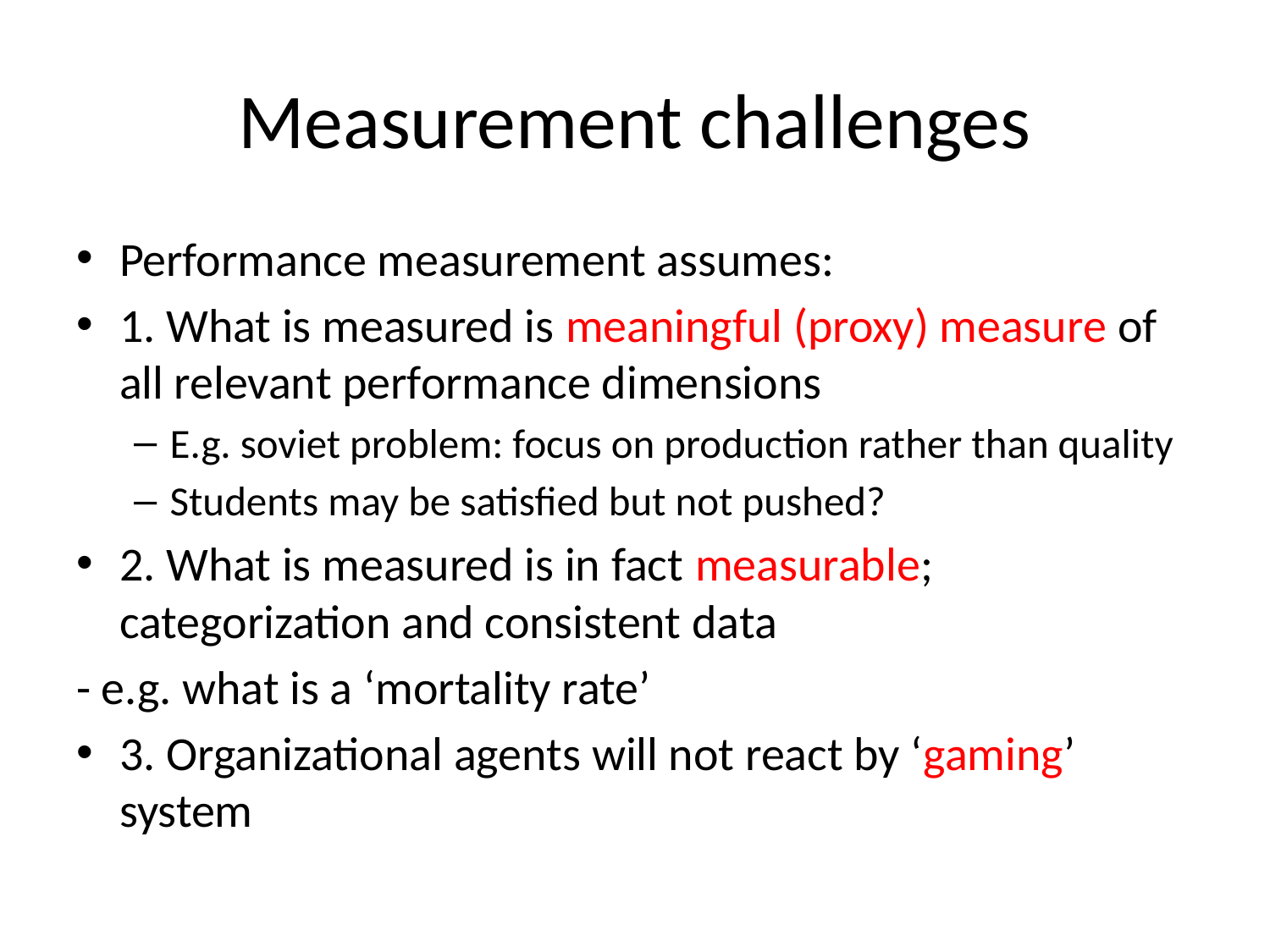

# Measurement challenges
Performance measurement assumes:
1. What is measured is meaningful (proxy) measure of all relevant performance dimensions
E.g. soviet problem: focus on production rather than quality
Students may be satisfied but not pushed?
2. What is measured is in fact measurable; categorization and consistent data
- e.g. what is a ‘mortality rate’
3. Organizational agents will not react by ‘gaming’ system